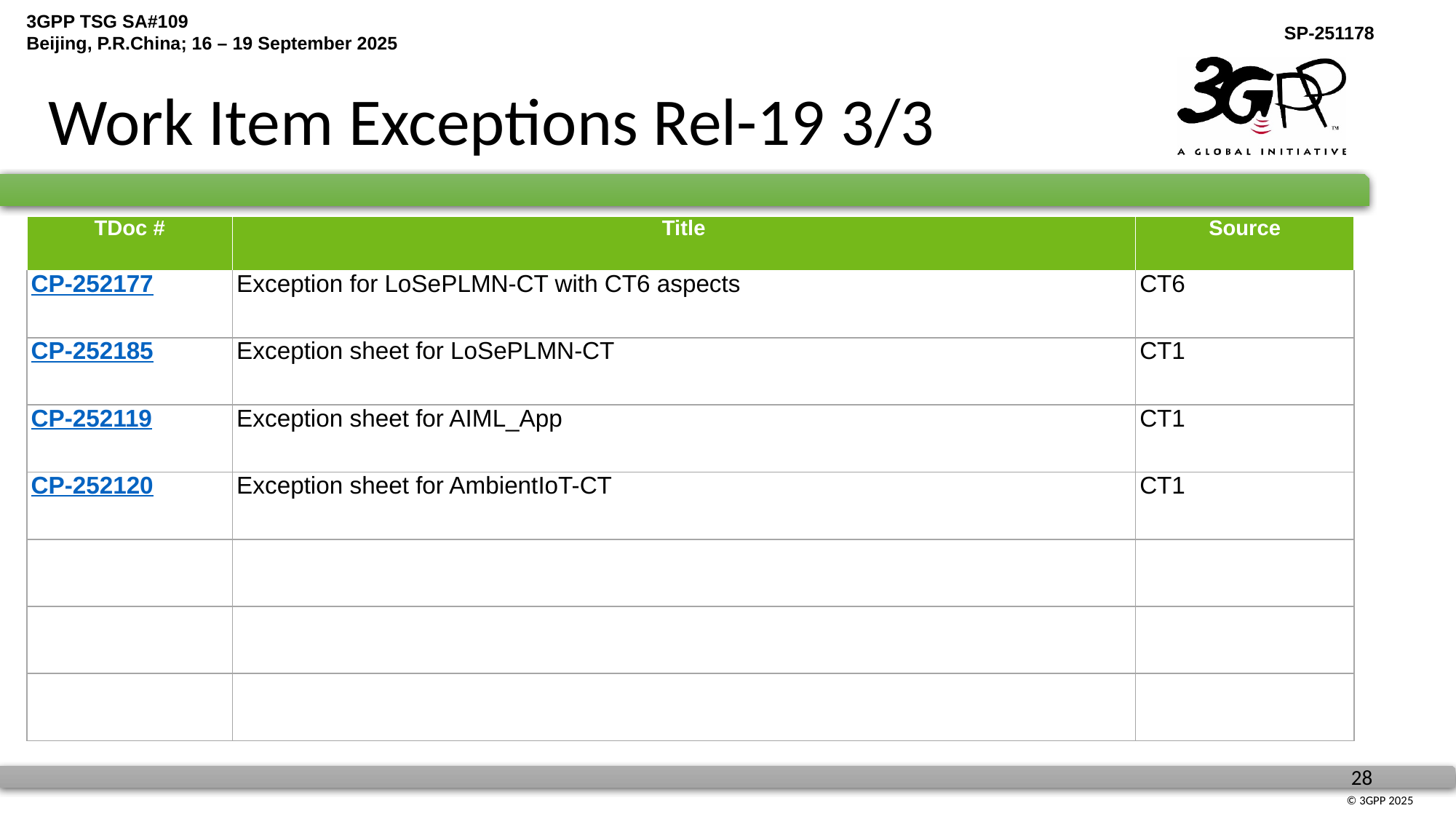

# Work Item Exceptions Rel-19 3/3
| TDoc # | Title | Source |
| --- | --- | --- |
| CP-252177 | Exception for LoSePLMN-CT with CT6 aspects | CT6 |
| CP-252185 | Exception sheet for LoSePLMN-CT | CT1 |
| CP-252119 | Exception sheet for AIML\_App | CT1 |
| CP-252120 | Exception sheet for AmbientIoT-CT | CT1 |
|  |  |  |
|  |  |  |
|  |  |  |